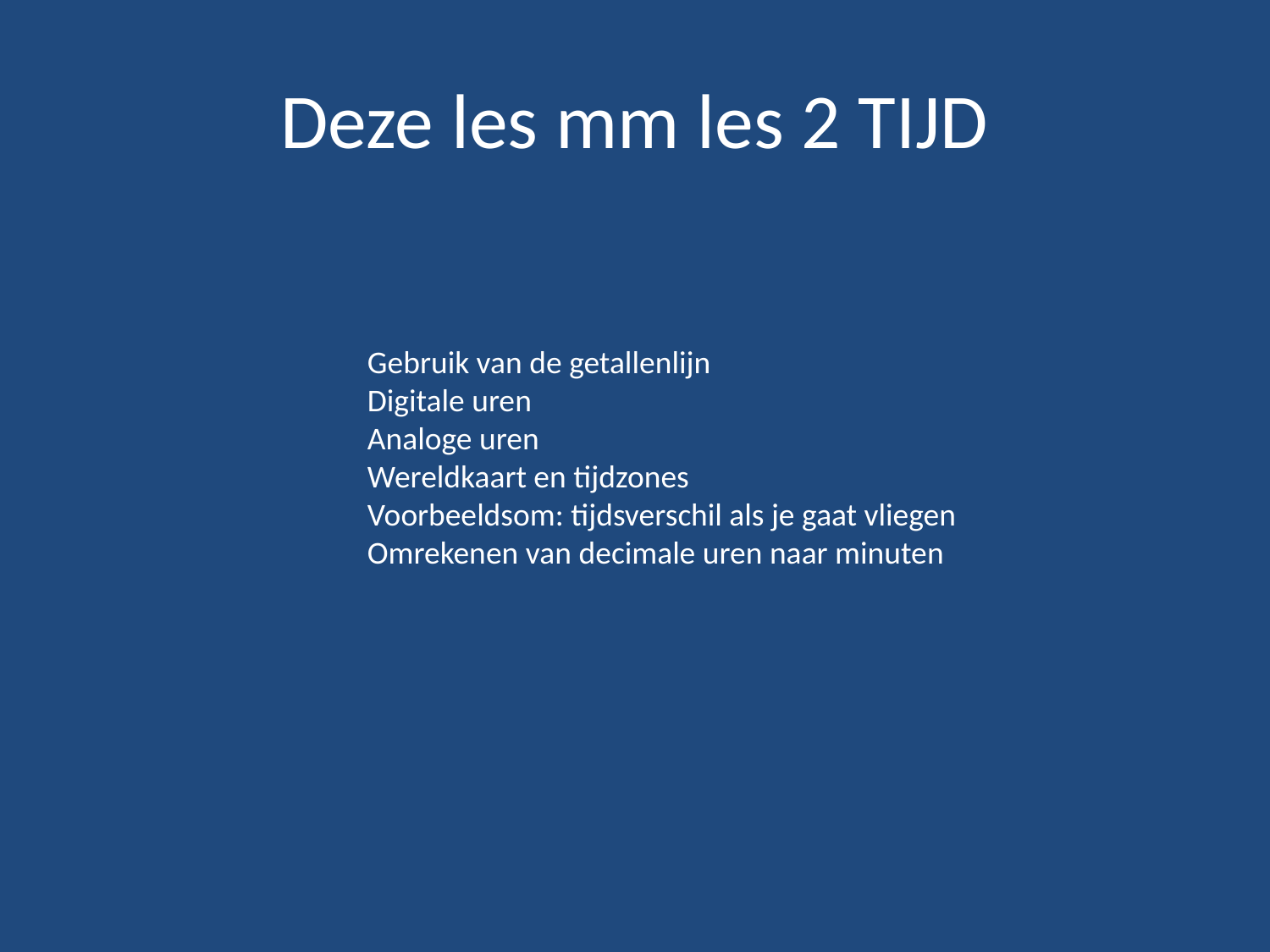

# Deze les mm les 2 TIJD
Gebruik van de getallenlijn
Digitale uren
Analoge uren
Wereldkaart en tijdzones
Voorbeeldsom: tijdsverschil als je gaat vliegen
Omrekenen van decimale uren naar minuten